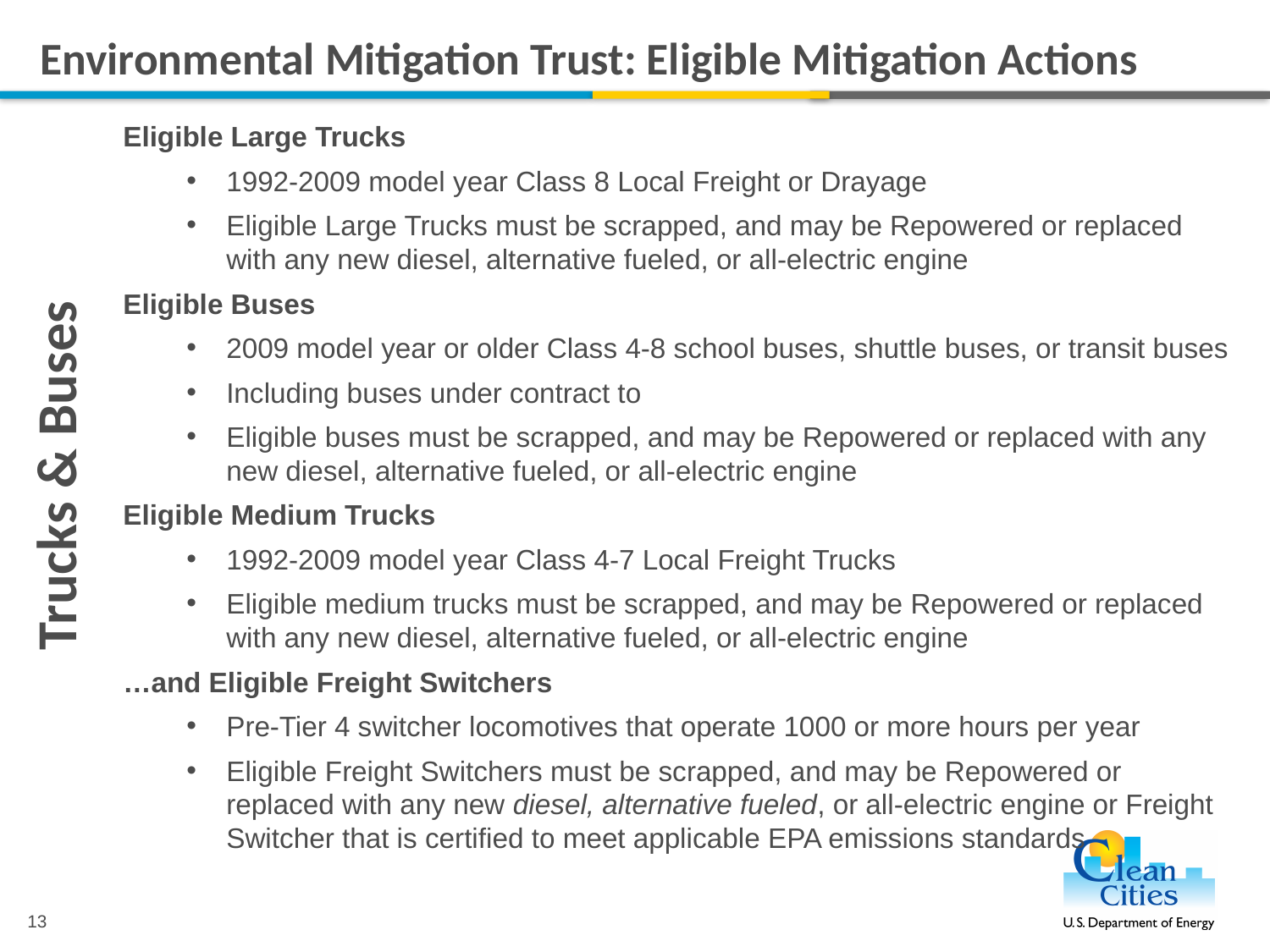

# Environmental Mitigation Trust: Eligible Mitigation Actions
Eligible Large Trucks
1992-2009 model year Class 8 Local Freight or Drayage
Eligible Large Trucks must be scrapped, and may be Repowered or replaced with any new diesel, alternative fueled, or all-electric engine
Eligible Buses
2009 model year or older Class 4-8 school buses, shuttle buses, or transit buses
Including buses under contract to
Eligible buses must be scrapped, and may be Repowered or replaced with any new diesel, alternative fueled, or all-electric engine
Eligible Medium Trucks
1992-2009 model year Class 4-7 Local Freight Trucks
Eligible medium trucks must be scrapped, and may be Repowered or replaced with any new diesel, alternative fueled, or all-electric engine
…and Eligible Freight Switchers
Pre-Tier 4 switcher locomotives that operate 1000 or more hours per year
Eligible Freight Switchers must be scrapped, and may be Repowered or replaced with any new diesel, alternative fueled, or all-electric engine or Freight Switcher that is certified to meet applicable EPA emissions standards
Trucks & Buses